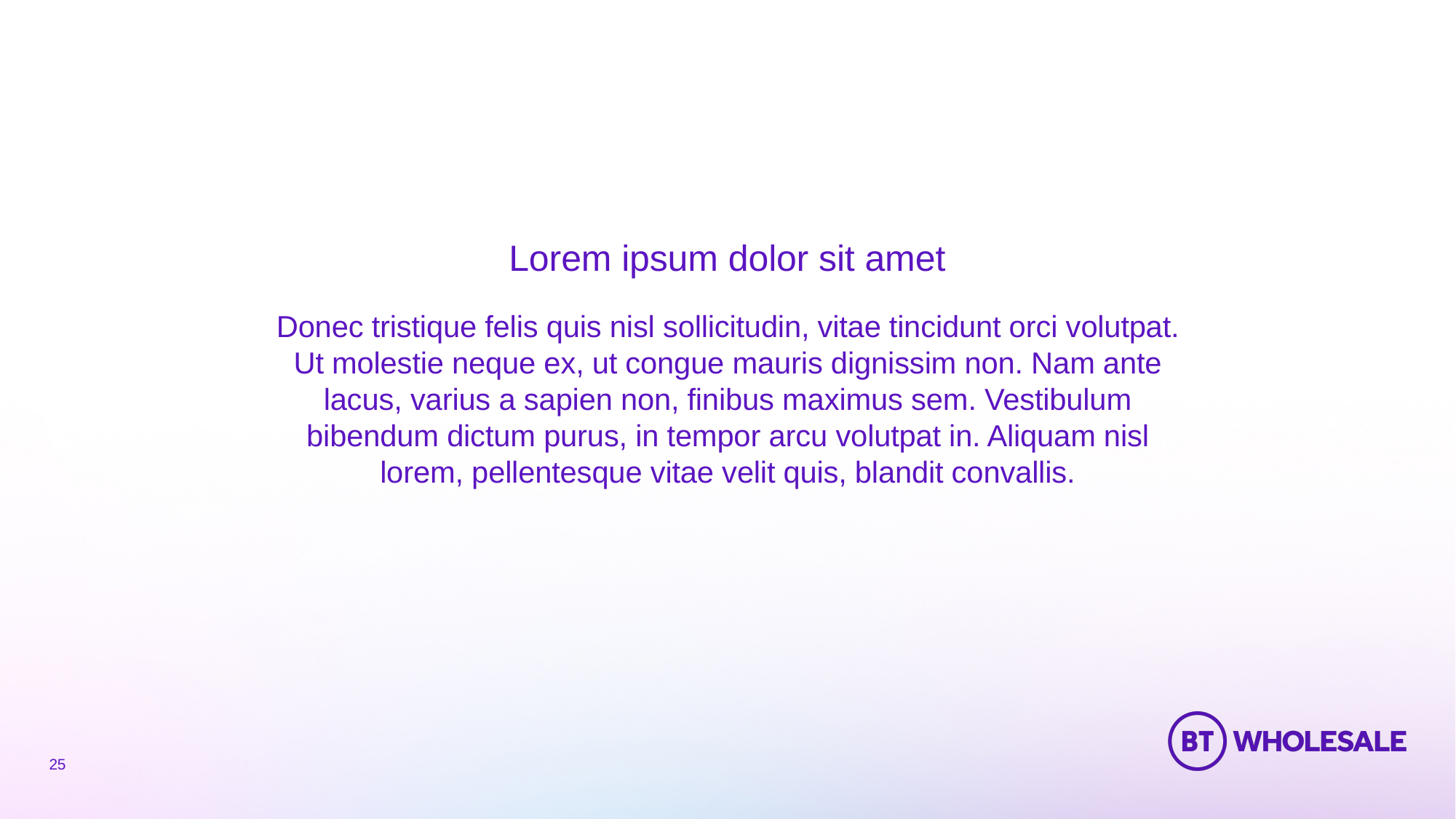

# Lorem ipsum dolor sit amet
Donec tristique felis quis nisl sollicitudin, vitae tincidunt orci volutpat. Ut molestie neque ex, ut congue mauris dignissim non. Nam ante lacus, varius a sapien non, finibus maximus sem. Vestibulum bibendum dictum purus, in tempor arcu volutpat in. Aliquam nisl lorem, pellentesque vitae velit quis, blandit convallis.